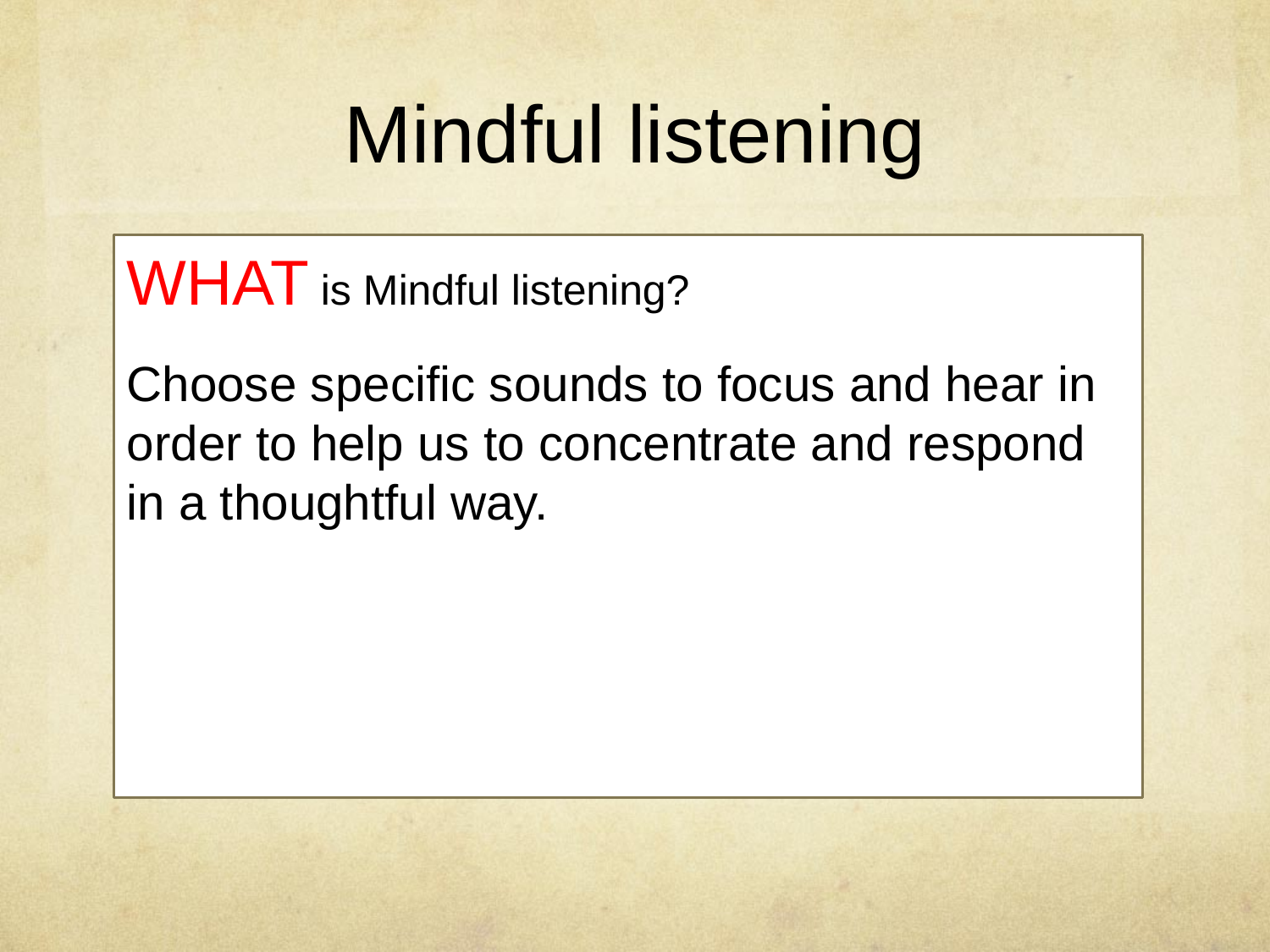

# Mindful listening
WHAT is Mindful listening?
Choose specific sounds to focus and hear in order to help us to concentrate and respond in a thoughtful way.